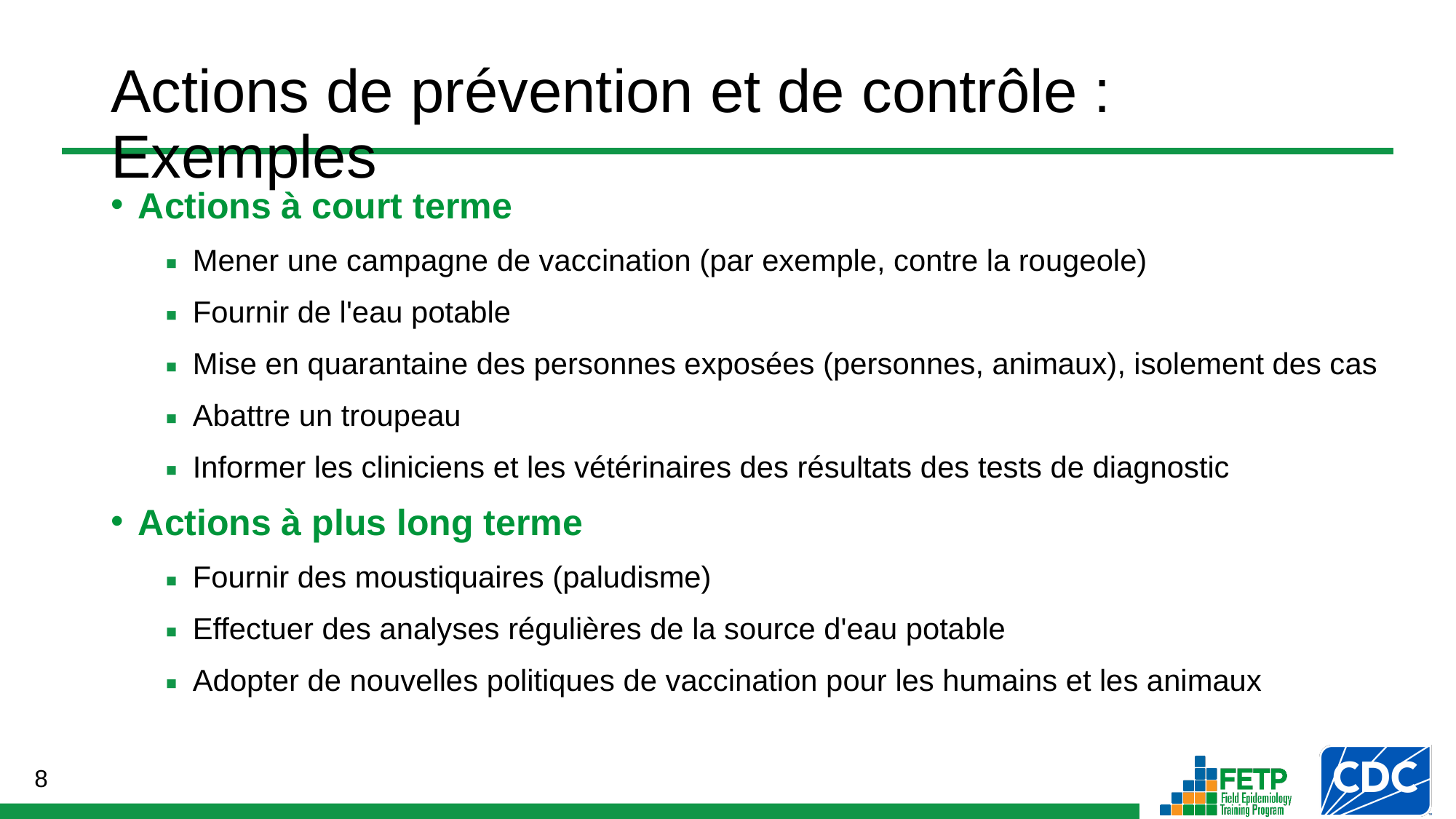

Actions de prévention et de contrôle : Exemples
Actions à court terme
Mener une campagne de vaccination (par exemple, contre la rougeole)
Fournir de l'eau potable
Mise en quarantaine des personnes exposées (personnes, animaux), isolement des cas
Abattre un troupeau
Informer les cliniciens et les vétérinaires des résultats des tests de diagnostic
Actions à plus long terme
Fournir des moustiquaires (paludisme)
Effectuer des analyses régulières de la source d'eau potable
Adopter de nouvelles politiques de vaccination pour les humains et les animaux